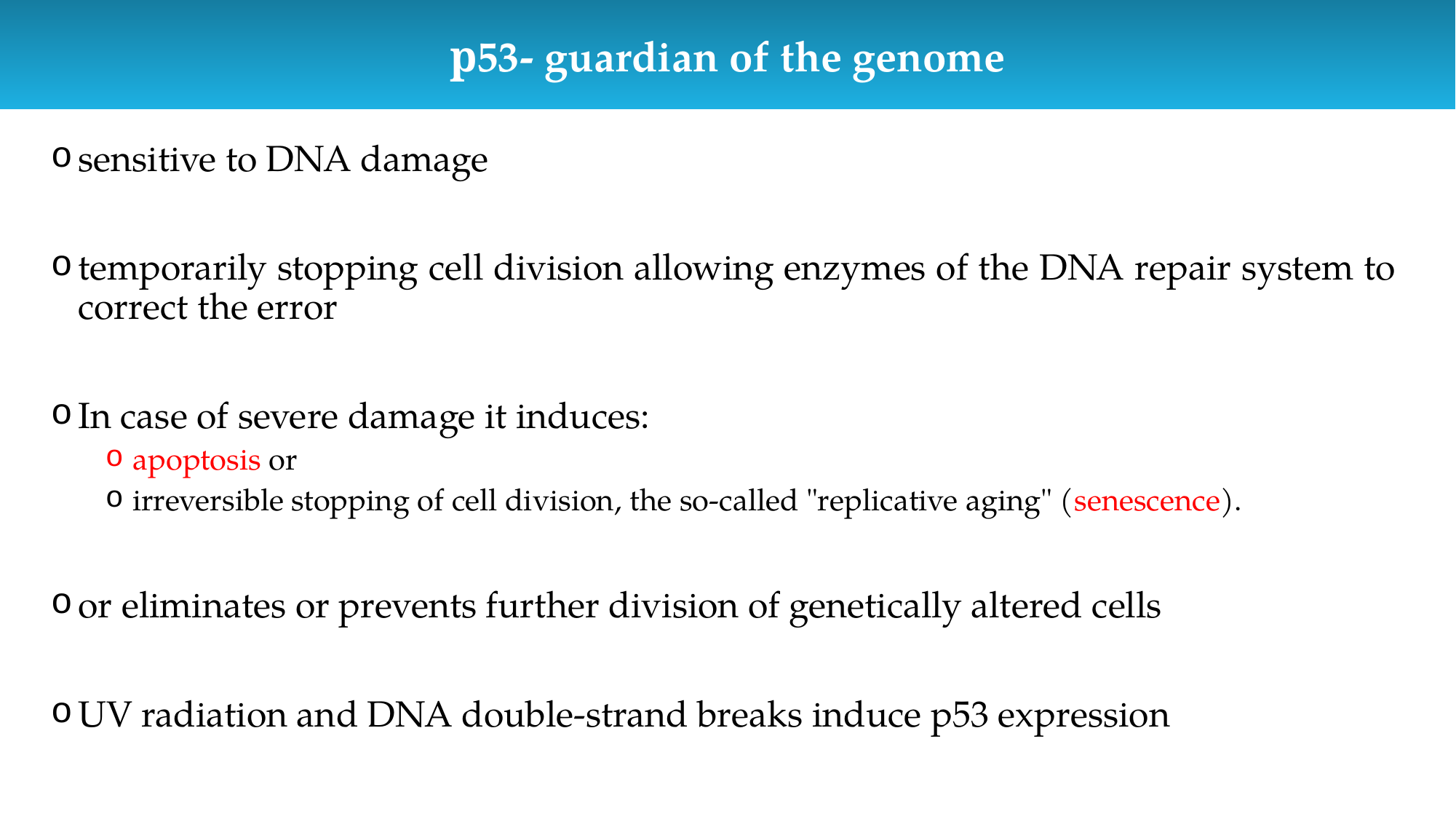

р53- guardian of the genome
sensitive to DNA damage

temporarily stopping cell division allowing enzymes of the DNA repair system to correct the error

In case of severe damage it induces:
apoptosis or
irreversible stopping of cell division, the so-called "replicative aging" (senescence).

or eliminates or prevents further division of genetically altered cells

UV radiation and DNA double-strand breaks induce p53 expression